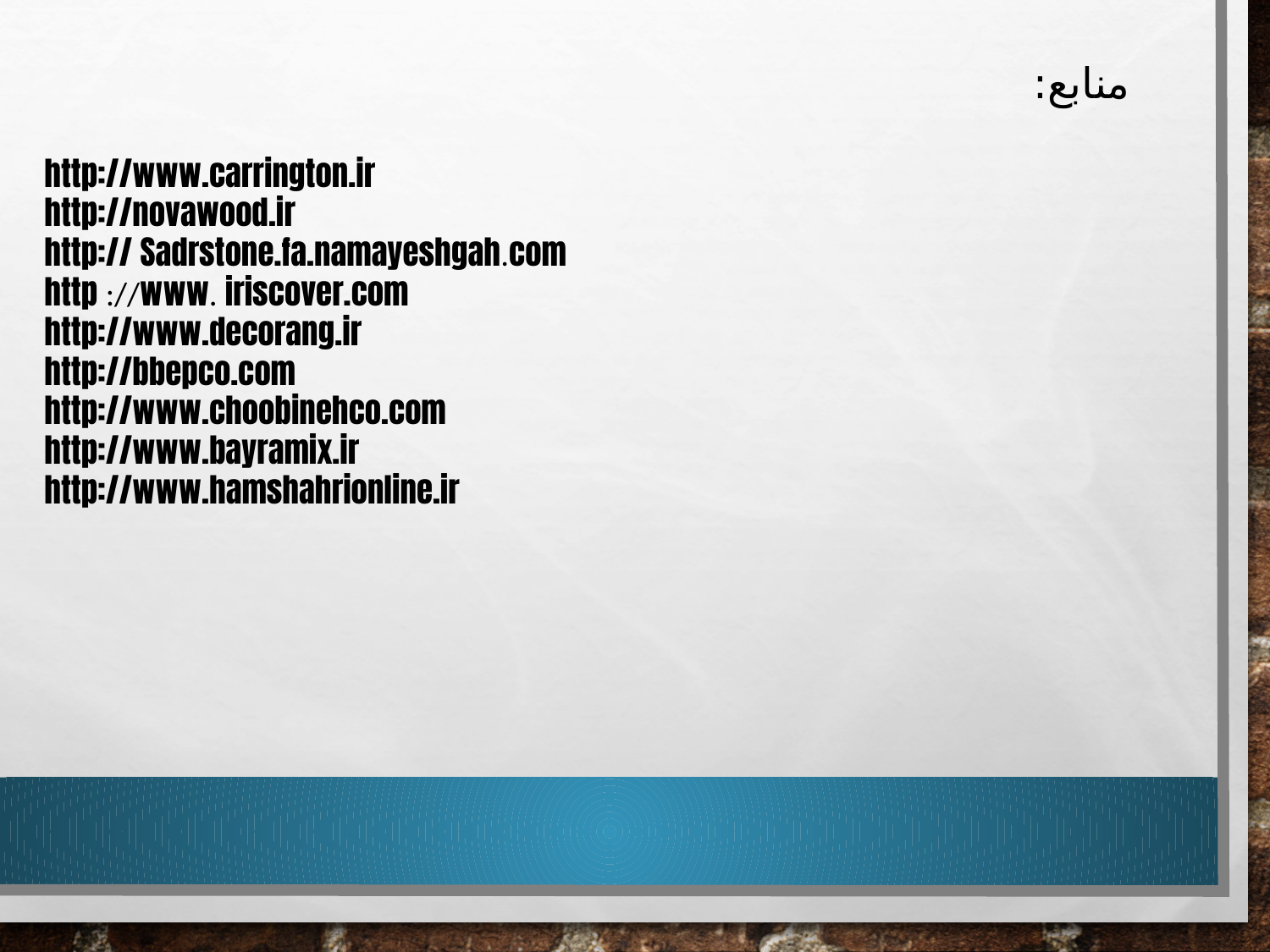

# منابع:
http://www.carrington.ir
http://novawood.ir
http:// Sadrstone.fa.namayeshgah.com
http ://www. iriscover.com
http://www.decorang.ir
http://bbepco.com
http://www.choobinehco.com
http://www.bayramix.ir
http://www.hamshahrionline.ir